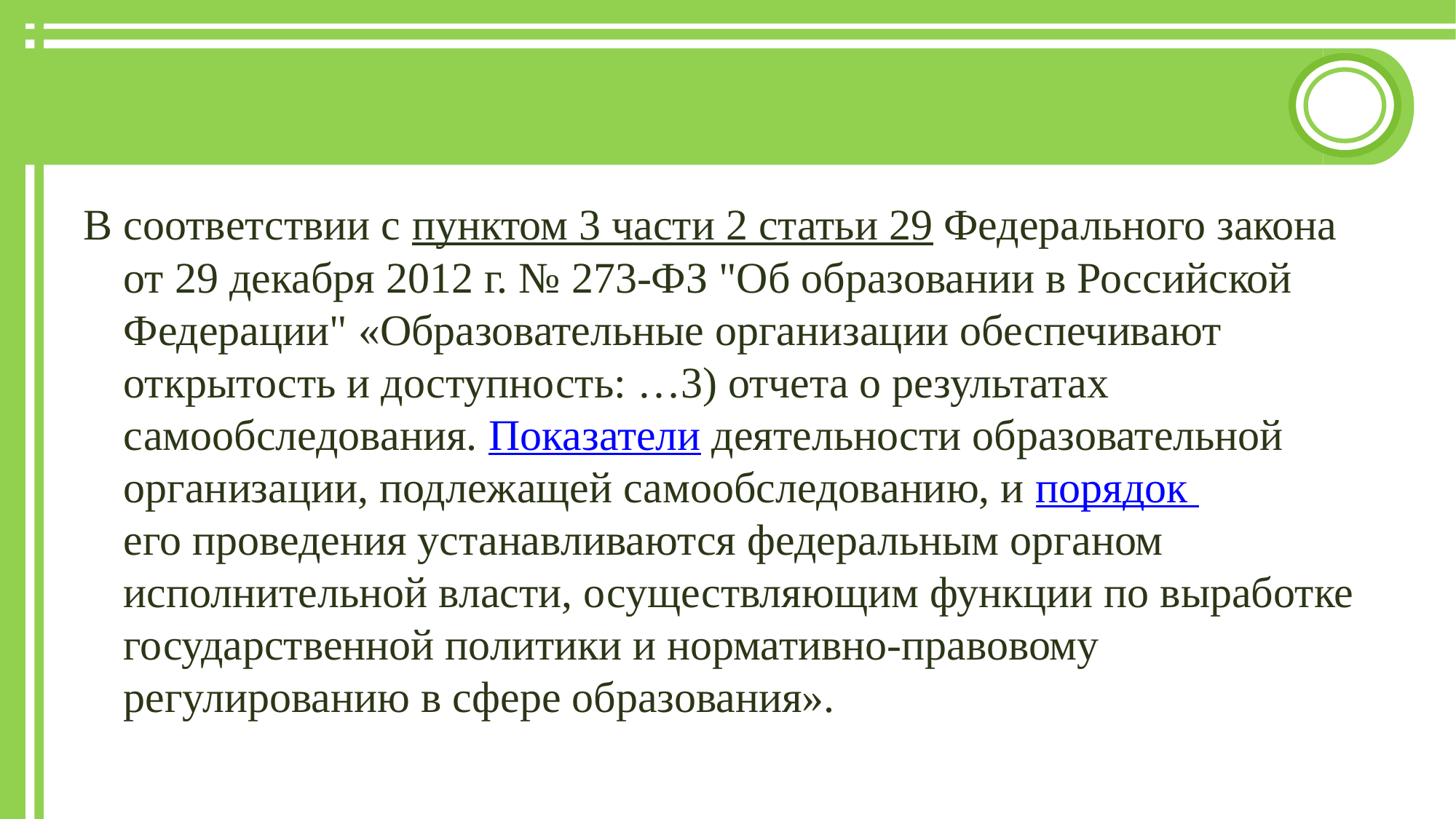

#
В соответствии с пунктом 3 части 2 статьи 29 Федерального закона от 29 декабря 2012 г. № 273-ФЗ "Об образовании в Российской Федерации" «Образовательные организации обеспечивают открытость и доступность: …3) отчета о результатах самообследования. Показатели деятельности образовательной организации, подлежащей самообследованию, и порядок его проведения устанавливаются федеральным органом исполнительной власти, осуществляющим функции по выработке государственной политики и нормативно-правовому регулированию в сфере образования».